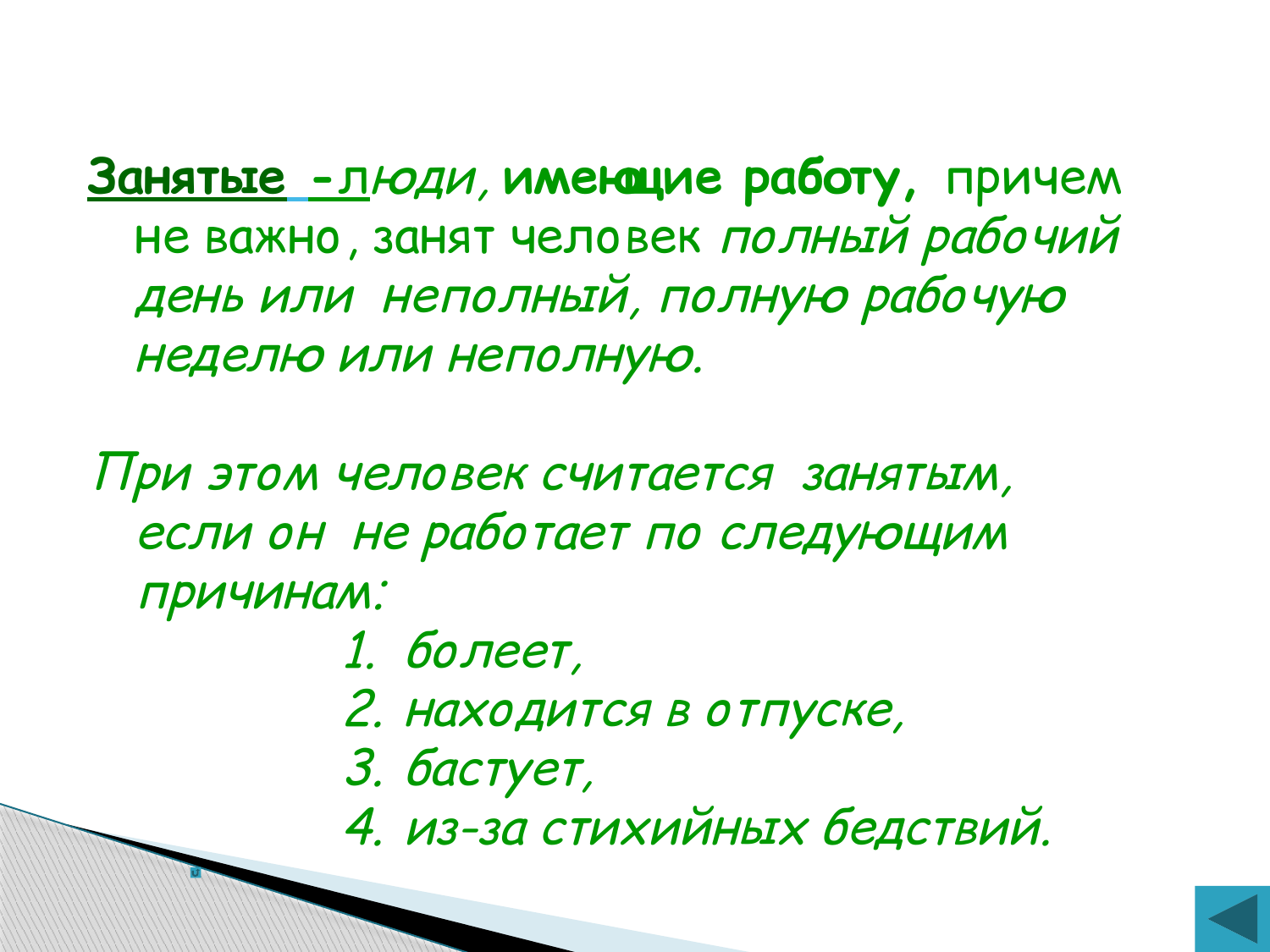

Занятые -люди, имеющие работу, причем не важно, занят человек полный рабочий день или  неполный, полную рабочую неделю или неполную.

При этом человек считается  занятым, если он  не работает по следующим причинам:
 болеет,
 находится в отпуске,
 бастует,
 из-за стихийных бедствий.